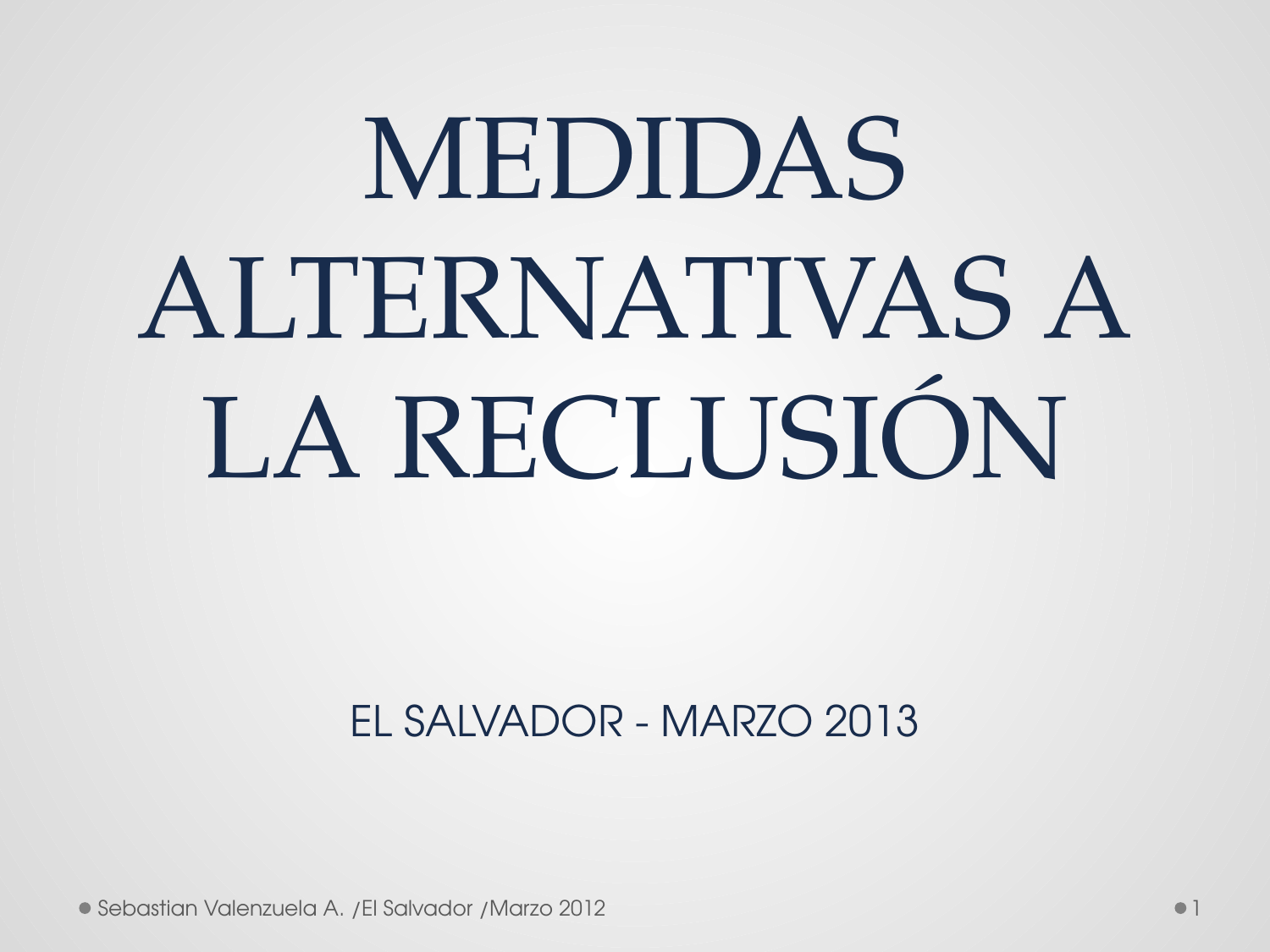

# MEDIDAS ALTERNATIVAS A LA RECLUSIÓN
EL SALVADOR - MARZO 2013
Sebastian Valenzuela A. /El Salvador /Marzo 2012
1